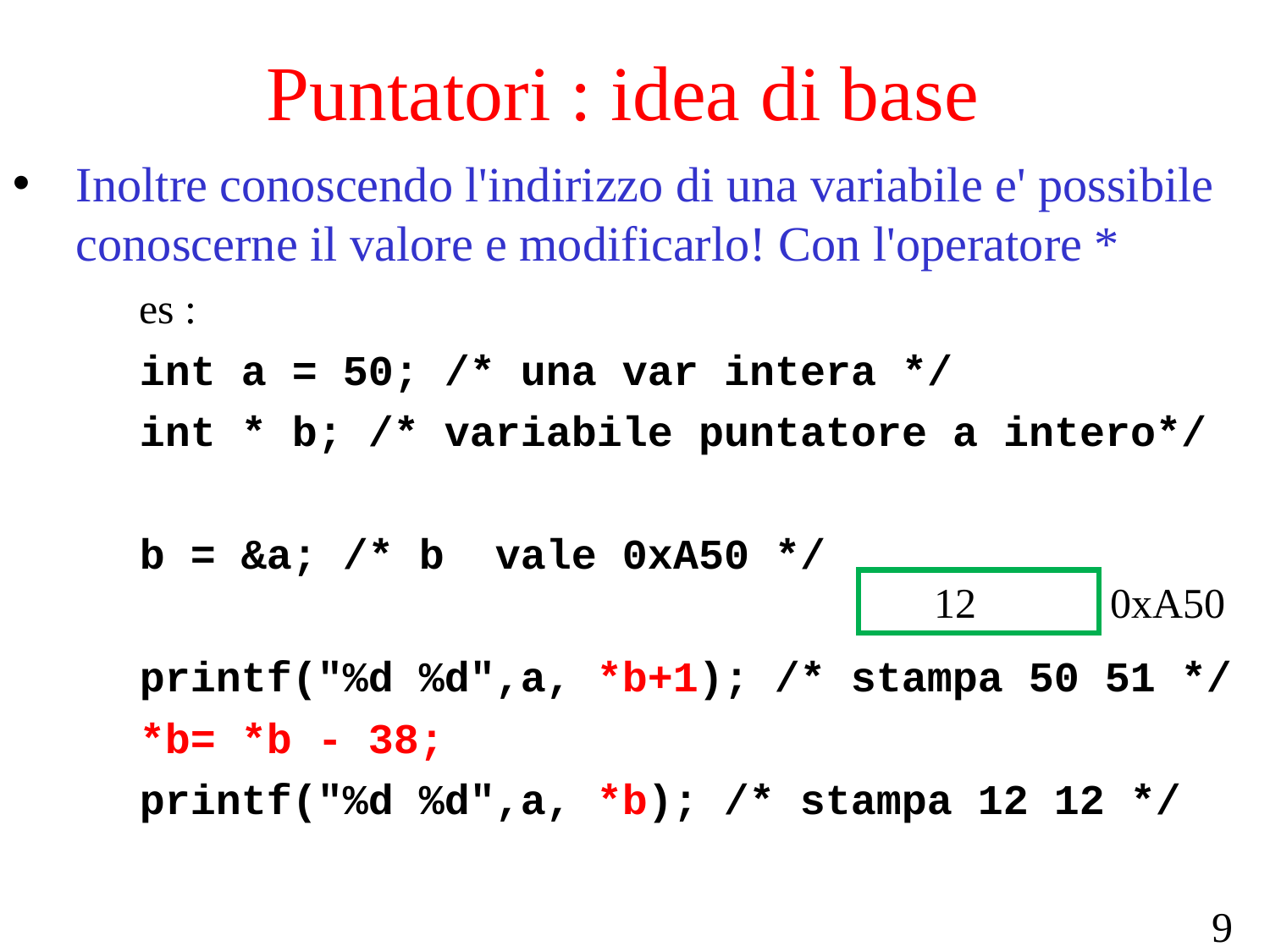

# Puntatori : idea di base
Inoltre conoscendo l'indirizzo di una variabile e' possibile conoscerne il valore e modificarlo! Con l'operatore *
es :
int a = 50; /* una var intera */
int * b; /* variabile puntatore a intero*/

b = &a; /* b  vale 0xA50 */

printf("%d %d",a, *b+1); /* stampa 50 51 */
*b= *b - 38;
printf("%d %d",a, *b); /* stampa 12 12 */

0xA50
      12       5
9